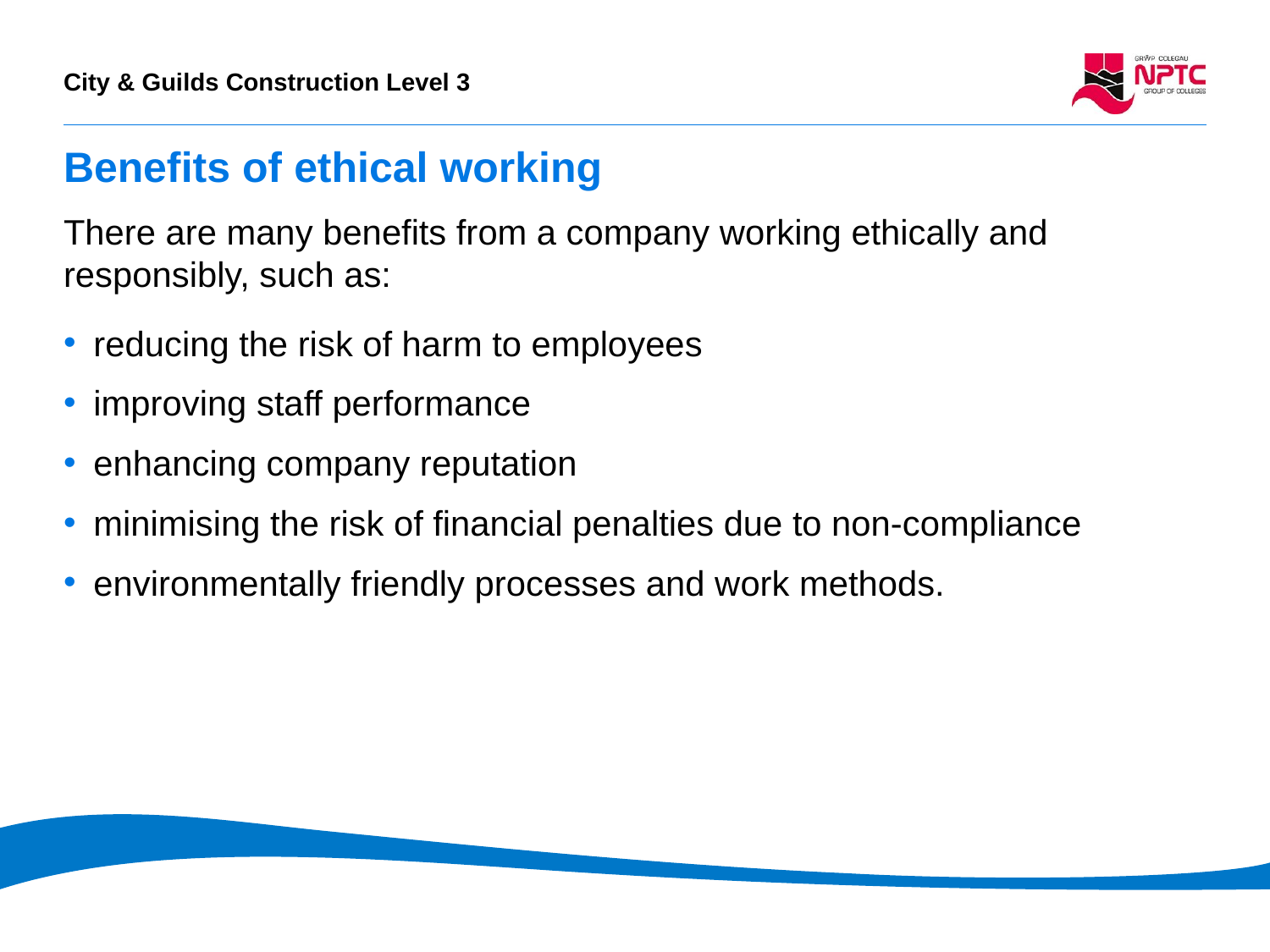

# Benefits of ethical working
There are many benefits from a company working ethically and responsibly, such as:
reducing the risk of harm to employees
improving staff performance
enhancing company reputation
minimising the risk of financial penalties due to non-compliance
environmentally friendly processes and work methods.